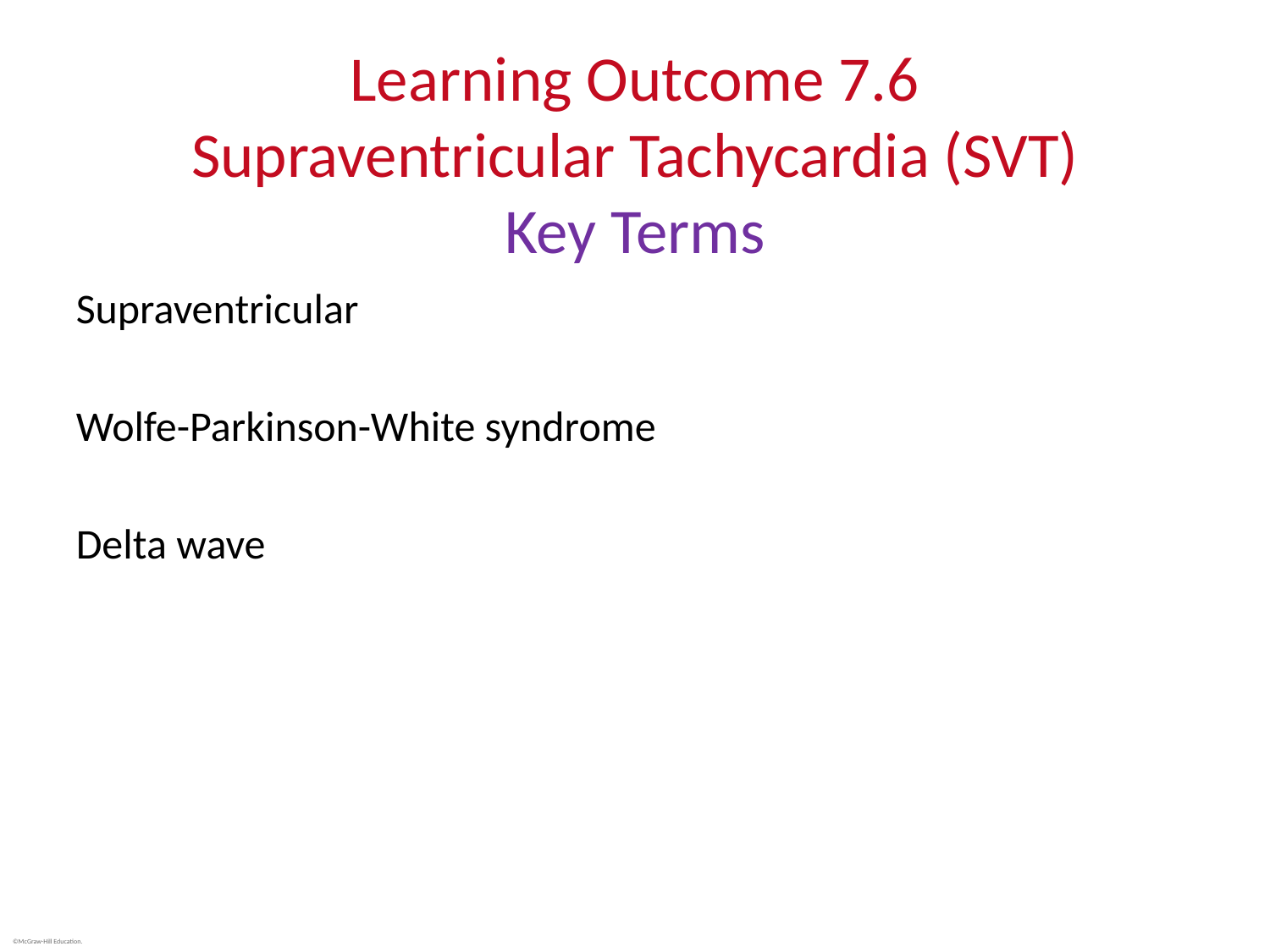

# Learning Outcome 7.6 Supraventricular Tachycardia (SVT) Key Terms
Supraventricular
Wolfe-Parkinson-White syndrome
Delta wave